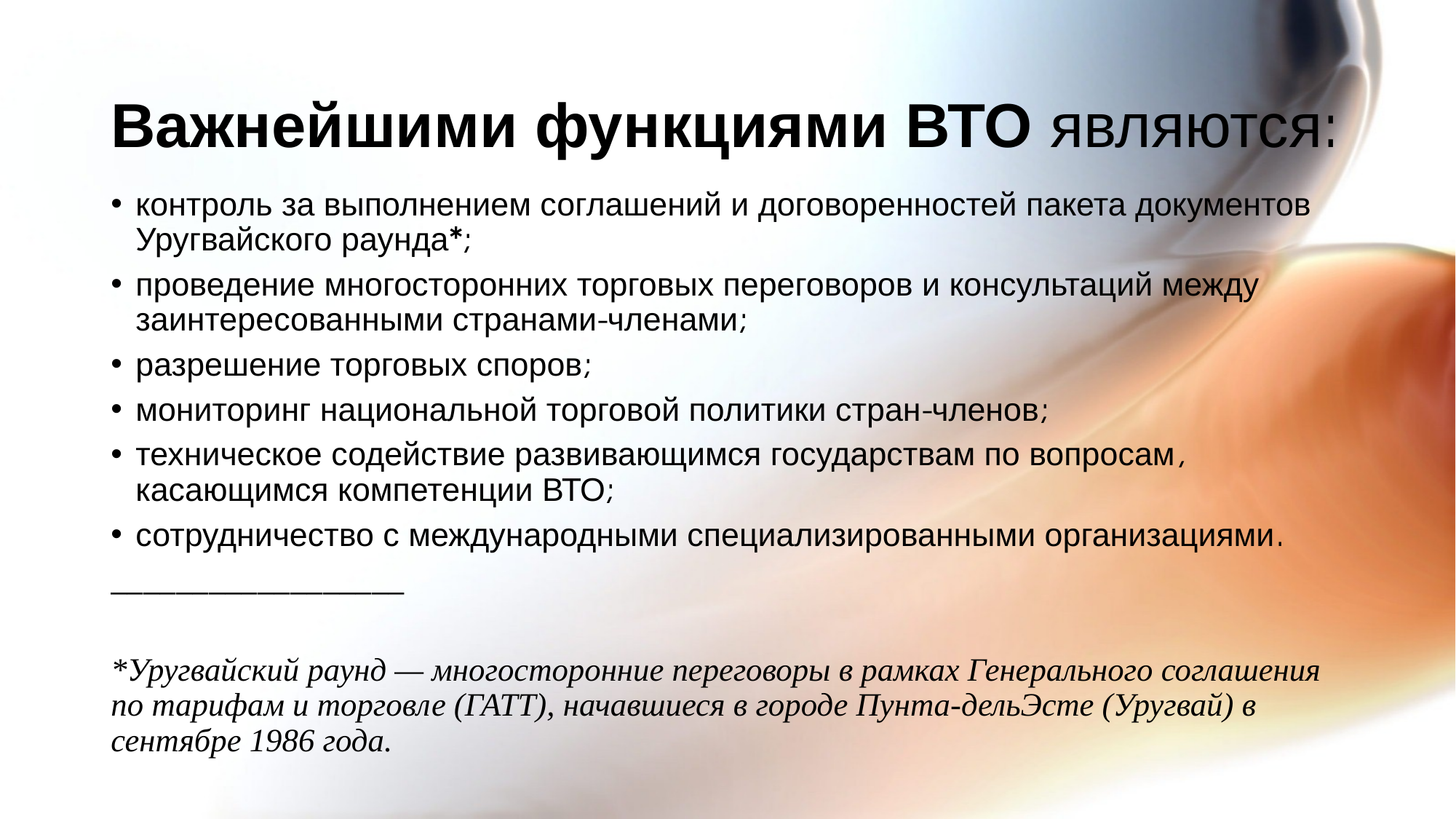

# Важнейшими функциями ВТО являются:
контроль за выполнением соглашений и договоренностей пакета документов Уругвайского раунда*;
проведение многосторонних торговых переговоров и консультаций между заинтересованными странами-членами;
разрешение торговых споров;
мониторинг национальной торговой политики стран-членов;
техническое содействие развивающимся государствам по вопросам, касающимся компетенции ВТО;
сотрудничество с международными специализированными организациями.
__________________

*Уругвайский раунд — многосторонние переговоры в рамках Генерального соглашения по тарифам и торговле (ГАТТ), начавшиеся в городе Пунта-дельЭсте (Уругвай) в сентябре 1986 года.